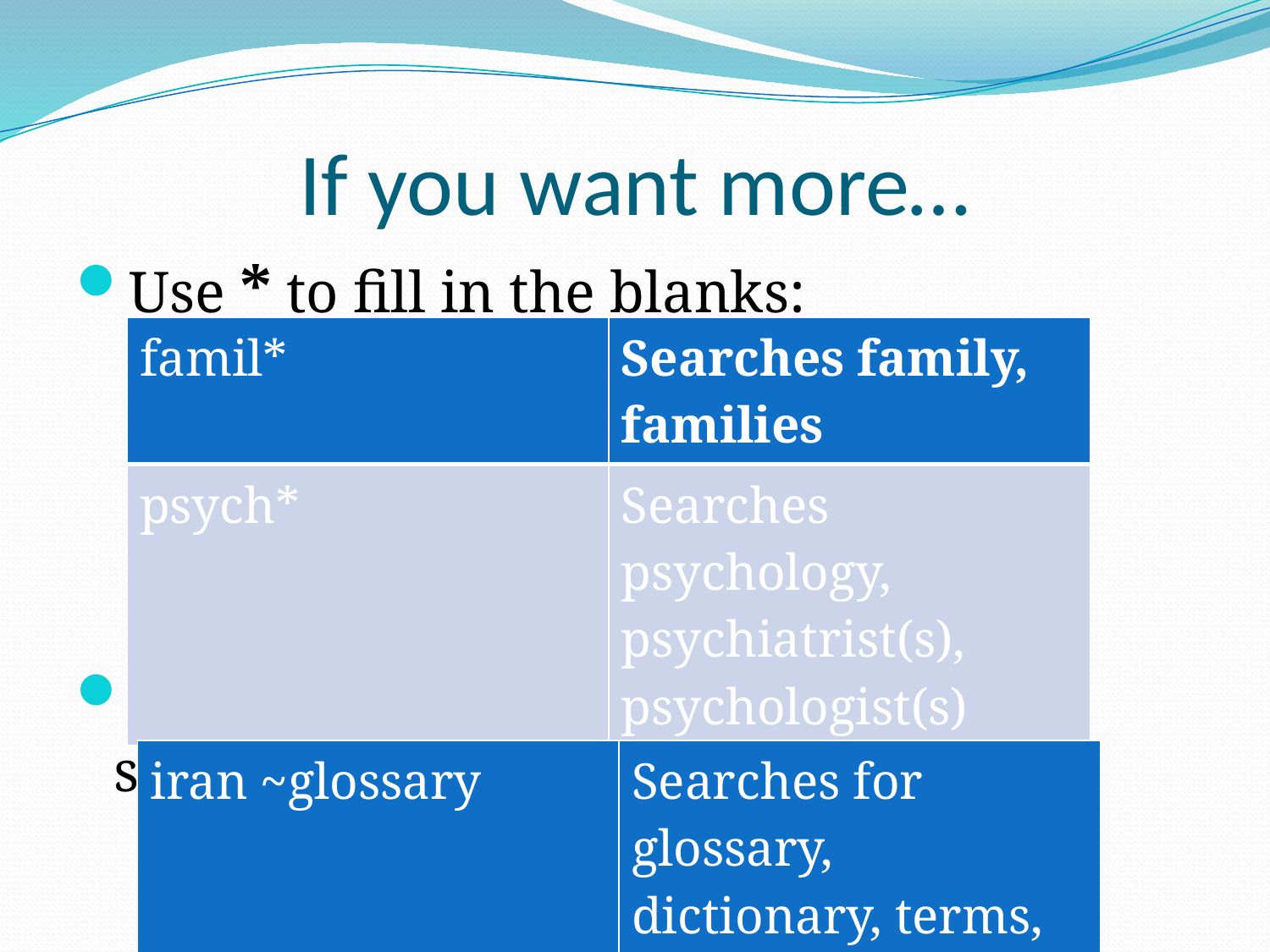

# If you want more…
Use * to fill in the blanks:

Use ~ to search for a word and its synonyms:

| famil\* | Searches family, families |
| --- | --- |
| psych\* | Searches psychology, psychiatrist(s), psychologist(s) |
| iran ~glossary | Searches for glossary, dictionary, terms, terminology for Iran |
| --- | --- |